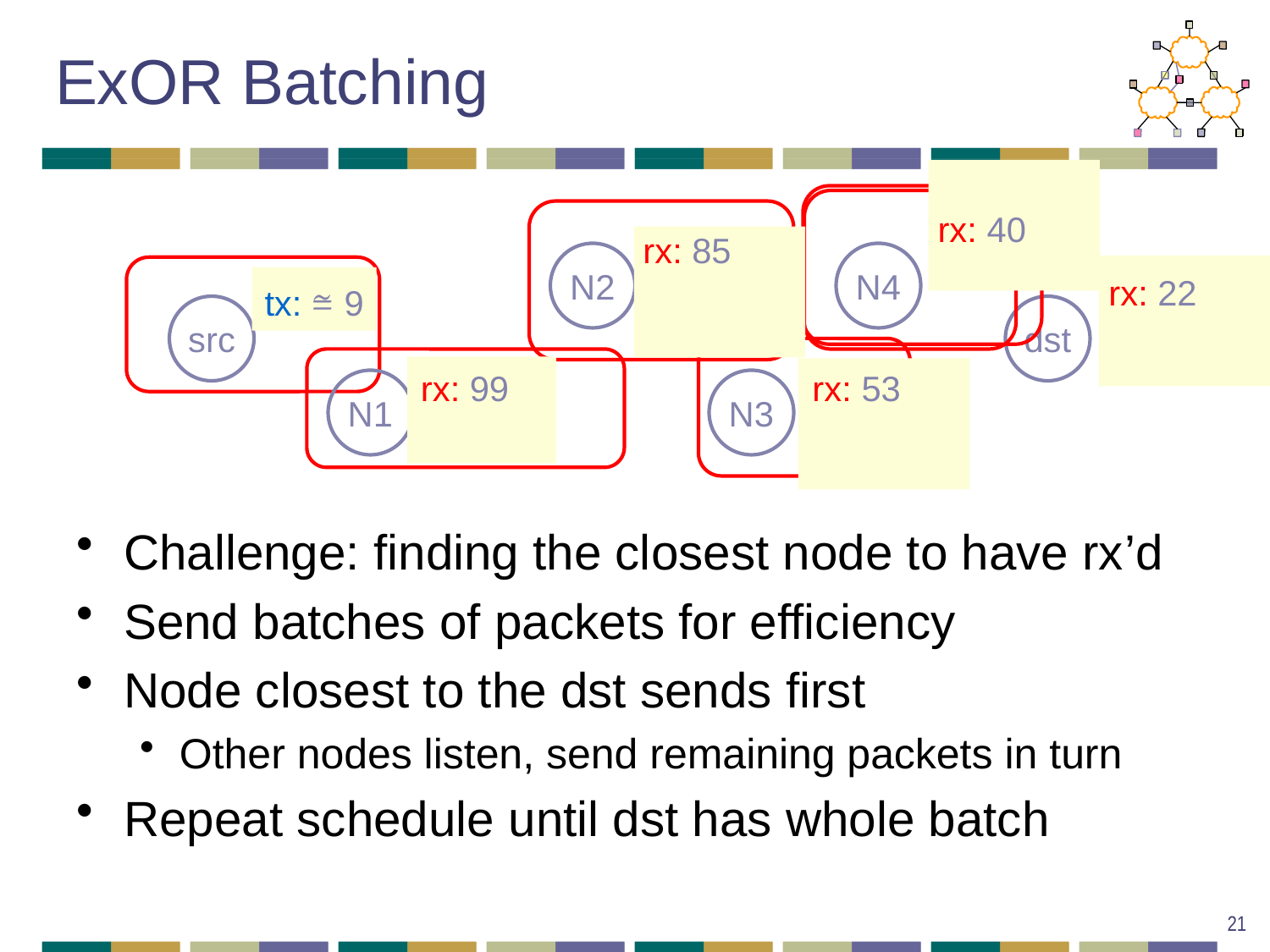

# ExOR Batching

rx: 40
rx: 85

rx: 22

rx: 99
rx: 53

rx: 0
rx: 57
rx: 0
rx: 88
rx: 23

tx: 0
N2
N4

tx: 100
tx: 57 -23
      ≅ 24
tx: ≅ 9
src
dst

N1
N3
tx: ≅ 8
tx: 23
Challenge: finding the closest node to have rx’d
Send batches of packets for efficiency
Node closest to the dst sends first
Other nodes listen, send remaining packets in turn
Repeat schedule until dst has whole batch

21